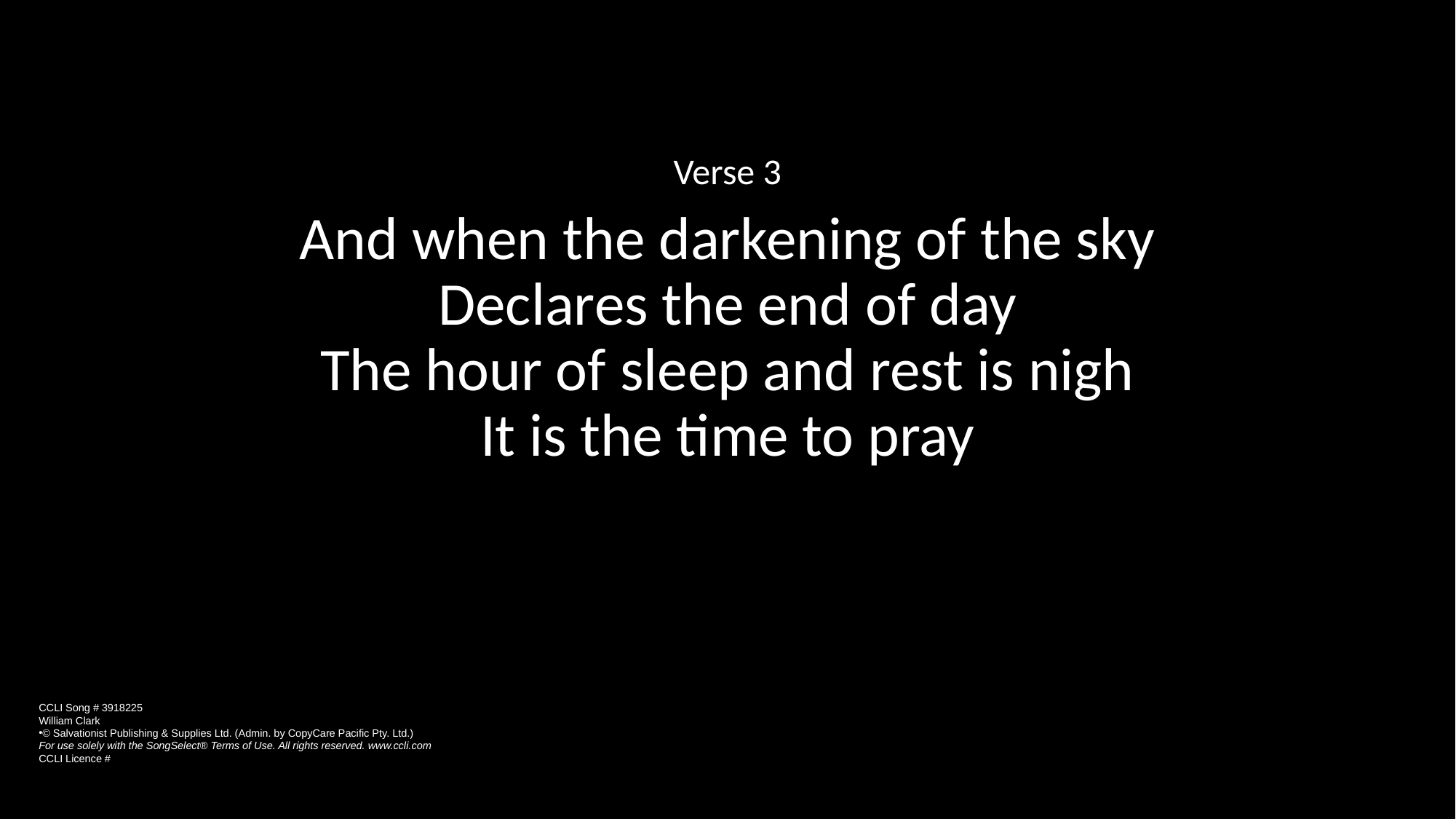

Verse 3
And when the darkening of the sky
Declares the end of day
The hour of sleep and rest is nigh
It is the time to pray

CCLI Song # 3918225
William Clark
© Salvationist Publishing & Supplies Ltd. (Admin. by CopyCare Pacific Pty. Ltd.)
For use solely with the SongSelect® Terms of Use. All rights reserved. www.ccli.com
CCLI Licence #